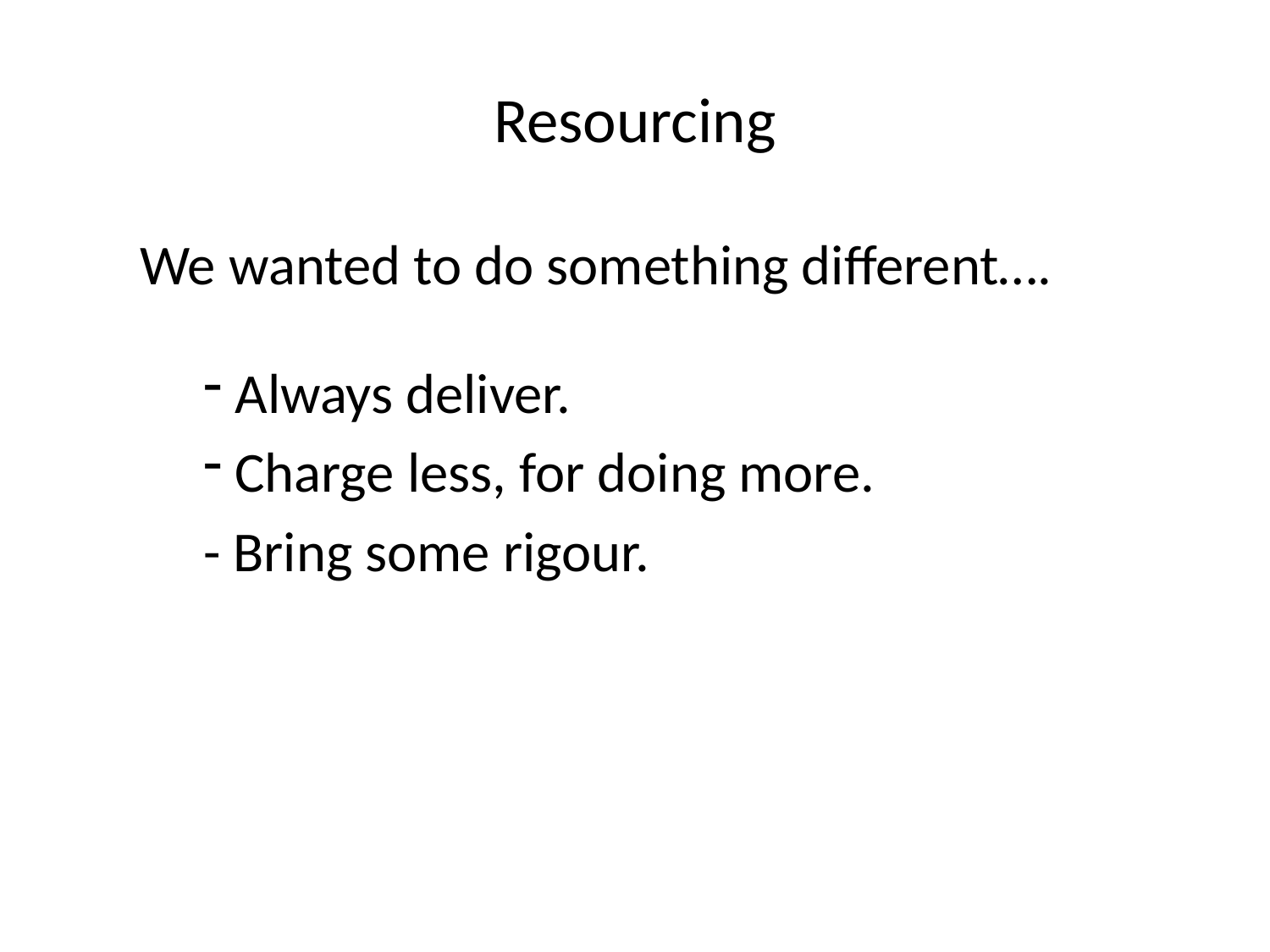

# Resourcing
We wanted to do something different….

Always deliver.
Charge less, for doing more.
- Bring some rigour.